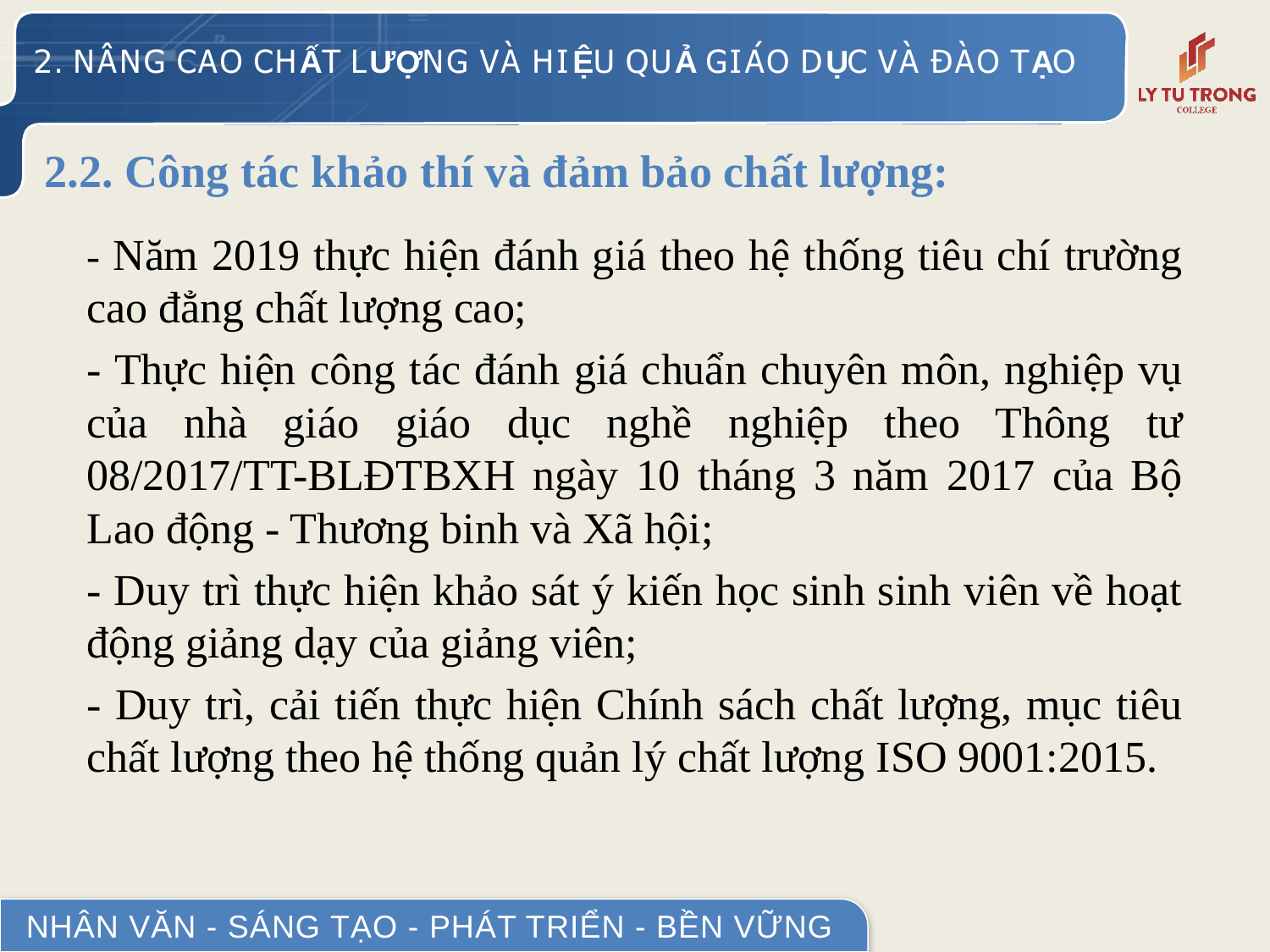

2. NÂNG CAO CHẤT LƯỢNG VÀ HIỆU QUẢ GIÁO DỤC VÀ ĐÀO TẠO
# 2.2. Công tác khảo thí và đảm bảo chất lượng:
- Năm 2019 thực hiện đánh giá theo hệ thống tiêu chí trường cao đẳng chất lượng cao;
- Thực hiện công tác đánh giá chuẩn chuyên môn, nghiệp vụ của nhà giáo giáo dục nghề nghiệp theo Thông tư 08/2017/TT-BLĐTBXH ngày 10 tháng 3 năm 2017 của Bộ Lao động - Thương binh và Xã hội;
- Duy trì thực hiện khảo sát ý kiến học sinh sinh viên về hoạt động giảng dạy của giảng viên;
- Duy trì, cải tiến thực hiện Chính sách chất lượng, mục tiêu chất lượng theo hệ thống quản lý chất lượng ISO 9001:2015.